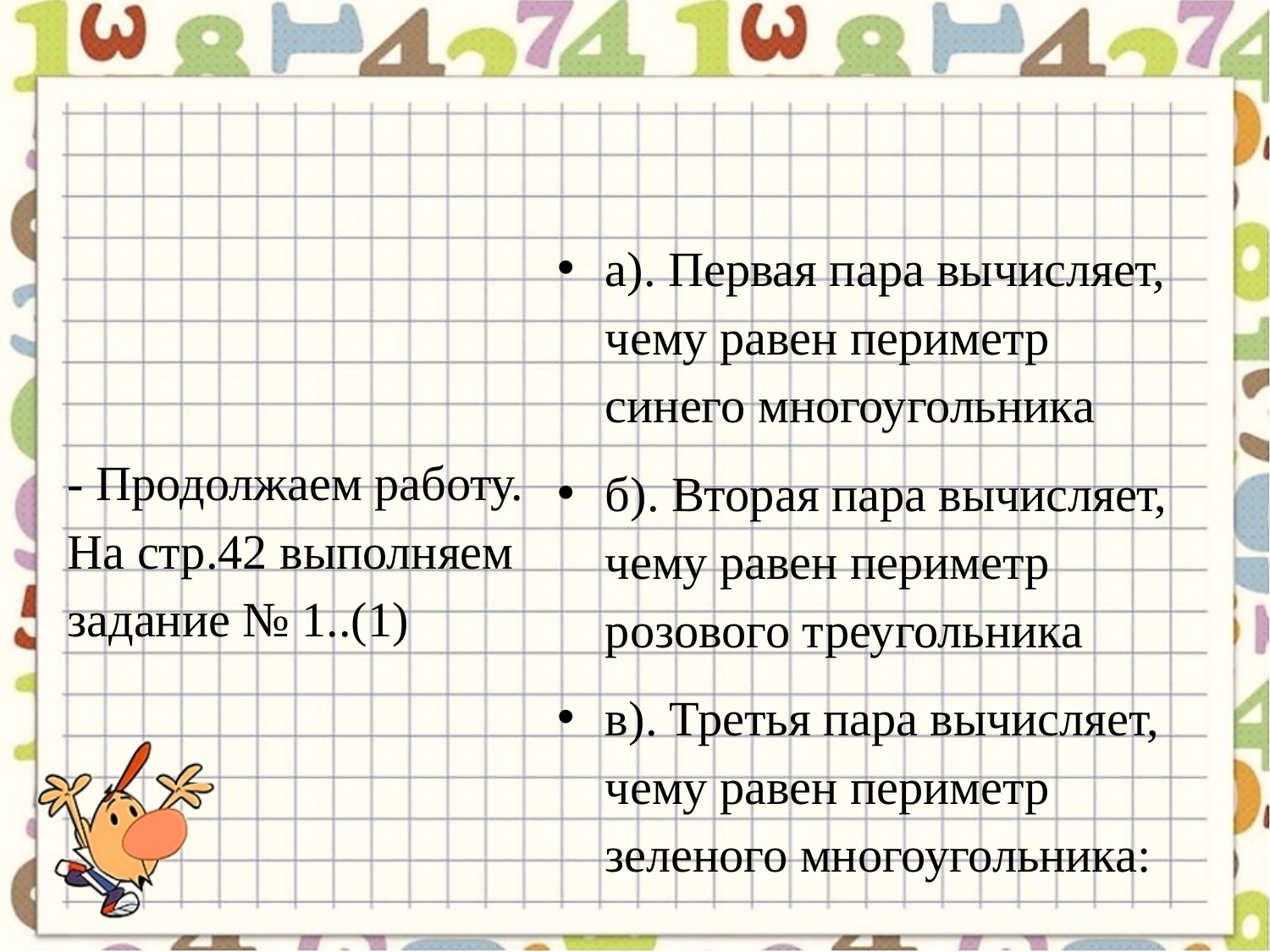

а). Первая пара вычисляет, чему равен периметр синего многоугольника
б). Вторая пара вычисляет, чему равен периметр розового треугольника
в). Третья пара вычисляет, чему равен периметр зеленого многоугольника:

- Продолжаем работу. На стр.42 выполняем задание № 1..(1)